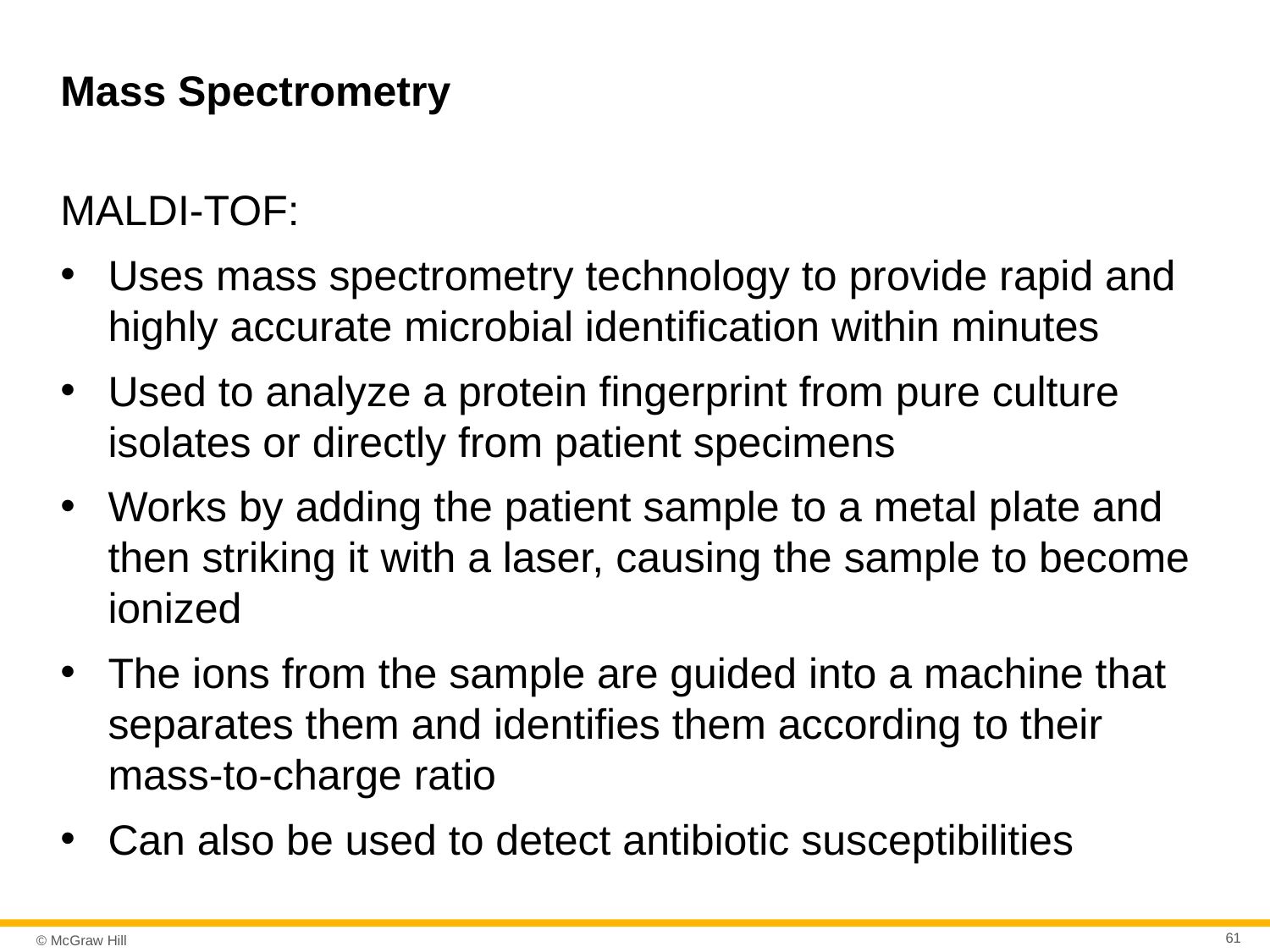

# Mass Spectrometry
MALDI-TOF:
Uses mass spectrometry technology to provide rapid and highly accurate microbial identification within minutes
Used to analyze a protein fingerprint from pure culture isolates or directly from patient specimens
Works by adding the patient sample to a metal plate and then striking it with a laser, causing the sample to become ionized
The ions from the sample are guided into a machine that separates them and identifies them according to their mass-to-charge ratio
Can also be used to detect antibiotic susceptibilities